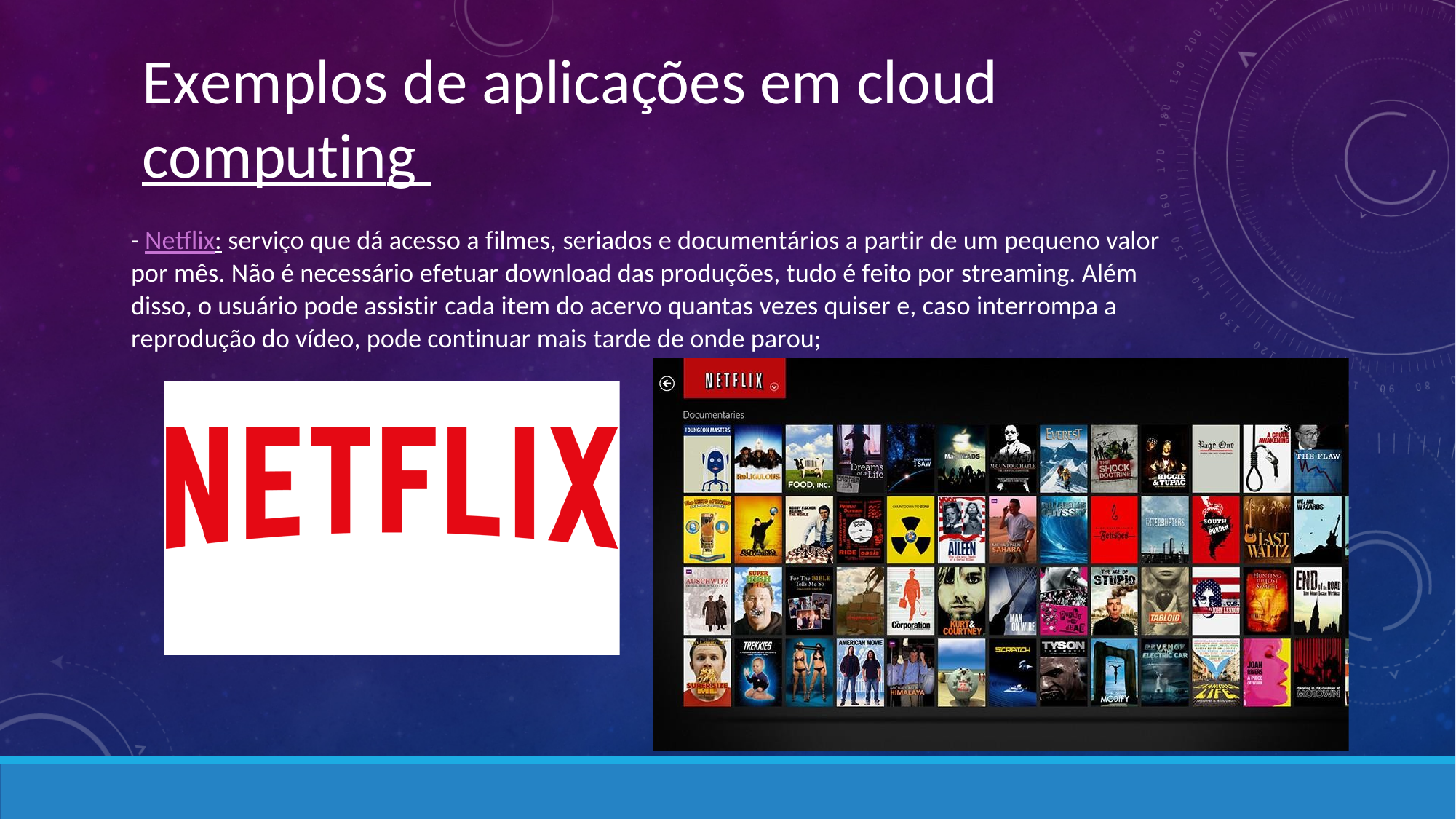

Exemplos de aplicações em cloud
computing

- Netflix: serviço que dá acesso a filmes, seriados e documentários a partir de um pequeno valor
por mês. Não é necessário efetuar download das produções, tudo é feito por streaming. Além
disso, o usuário pode assistir cada item do acervo quantas vezes quiser e, caso interrompa a
reprodução do vídeo, pode continuar mais tarde de onde parou;